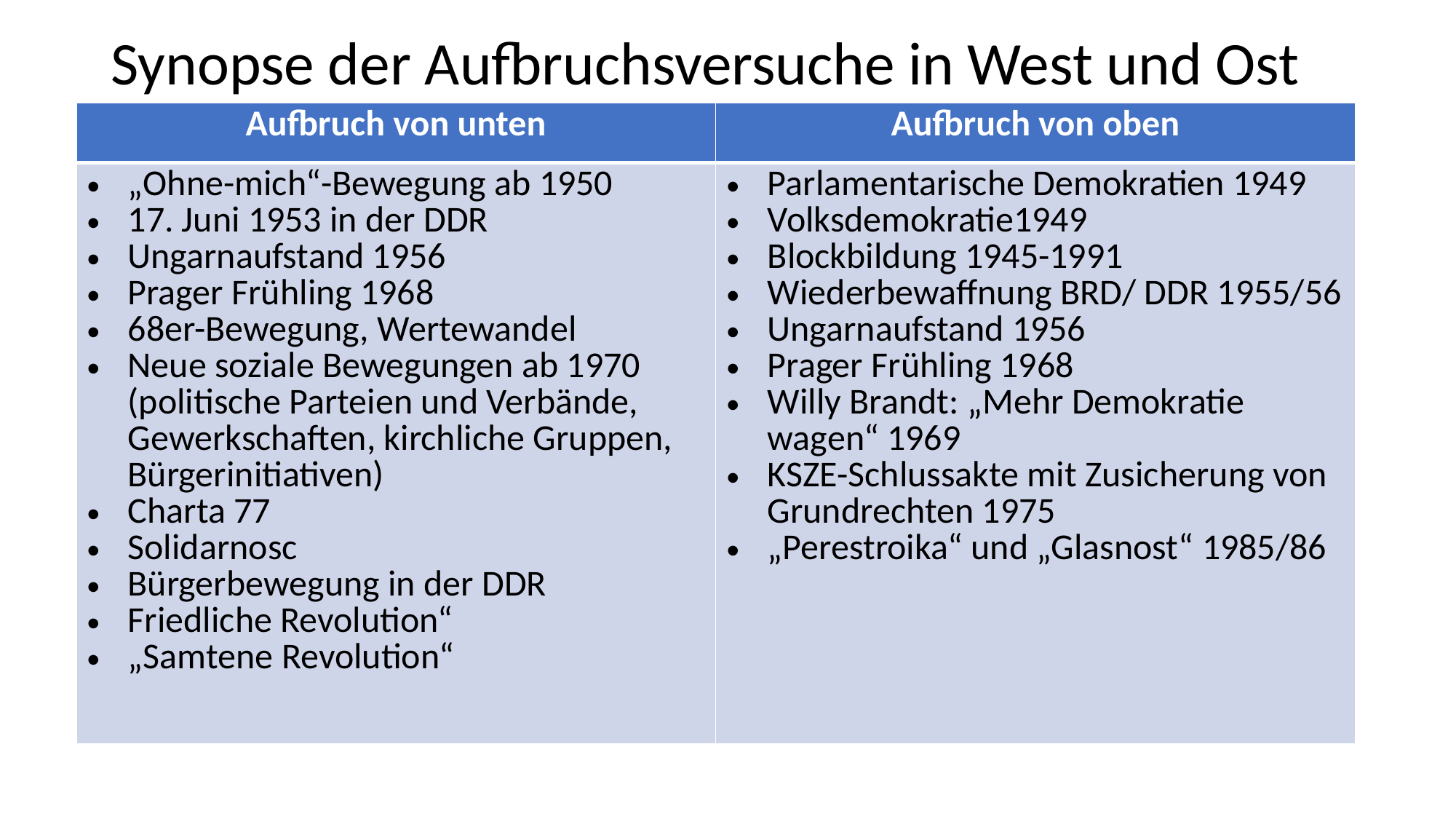

# Synopse der Aufbruchsversuche in West und Ost
| Aufbruch von unten | Aufbruch von oben |
| --- | --- |
| „Ohne-mich“-Bewegung ab 1950 17. Juni 1953 in der DDR Ungarnaufstand 1956 Prager Frühling 1968 68er-Bewegung, Wertewandel Neue soziale Bewegungen ab 1970 (politische Parteien und Verbände, Gewerkschaften, kirchliche Gruppen, Bürgerinitiativen) Charta 77 Solidarnosc Bürgerbewegung in der DDR Friedliche Revolution“ „Samtene Revolution“ | Parlamentarische Demokratien 1949 Volksdemokratie1949 Blockbildung 1945-1991 Wiederbewaffnung BRD/ DDR 1955/56 Ungarnaufstand 1956 Prager Frühling 1968 Willy Brandt: „Mehr Demokratie wagen“ 1969 KSZE-Schlussakte mit Zusicherung von Grundrechten 1975 „Perestroika“ und „Glasnost“ 1985/86 |